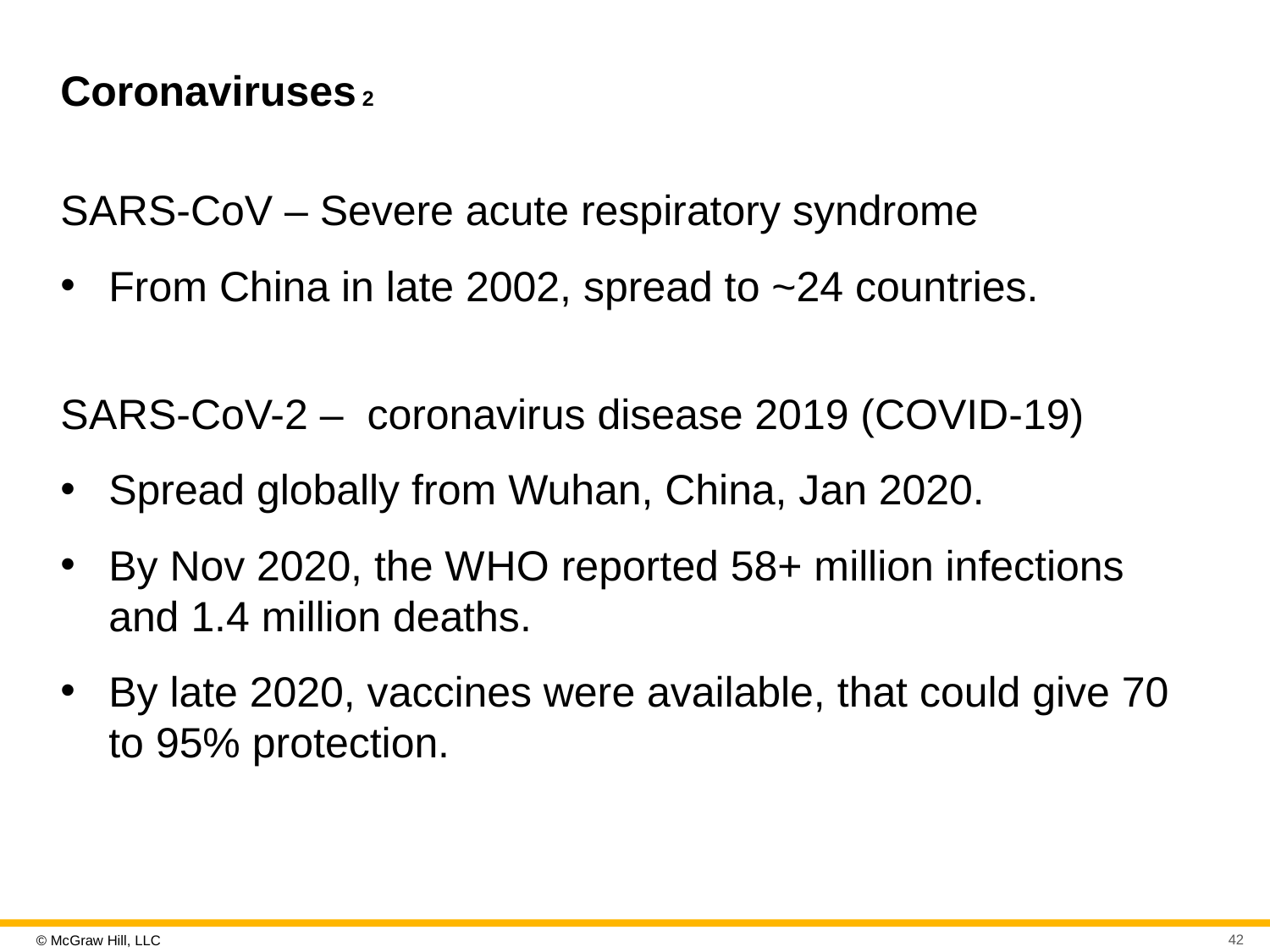

# Coronaviruses 2
S A R S-CoV – Severe acute respiratory syndrome
From China in late 2002, spread to ~24 countries.
S A R S-CoV-2 –  coronavirus disease 2019 (COVID-19)
Spread globally from Wuhan, China, Jan 2020.
By Nov 2020, the W H O reported 58+ million infections and 1.4 million deaths.
By late 2020, vaccines were available, that could give 70 to 95% protection.
42